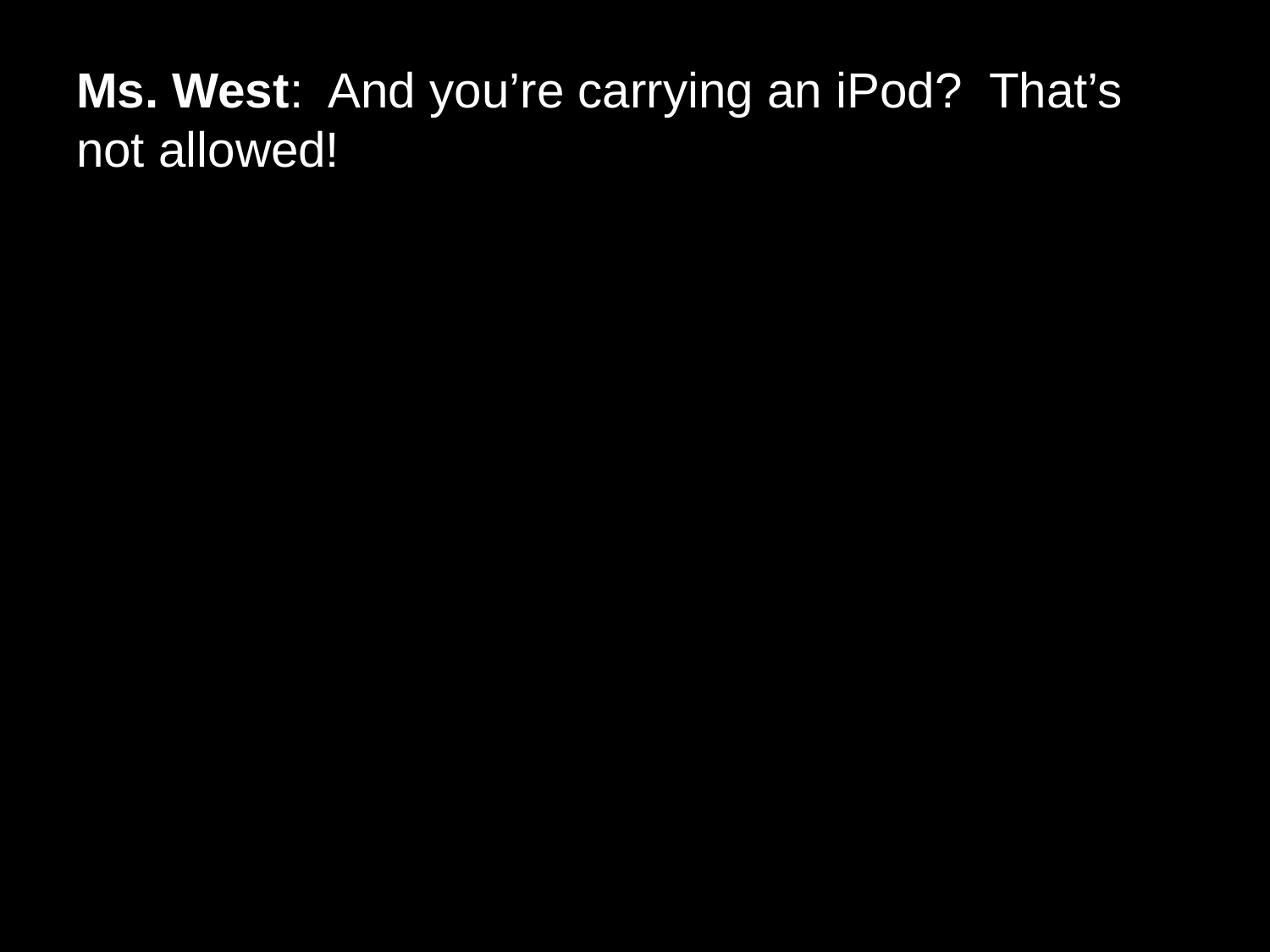

# Ms. West:  And you’re carrying an iPod?  That’s not allowed!